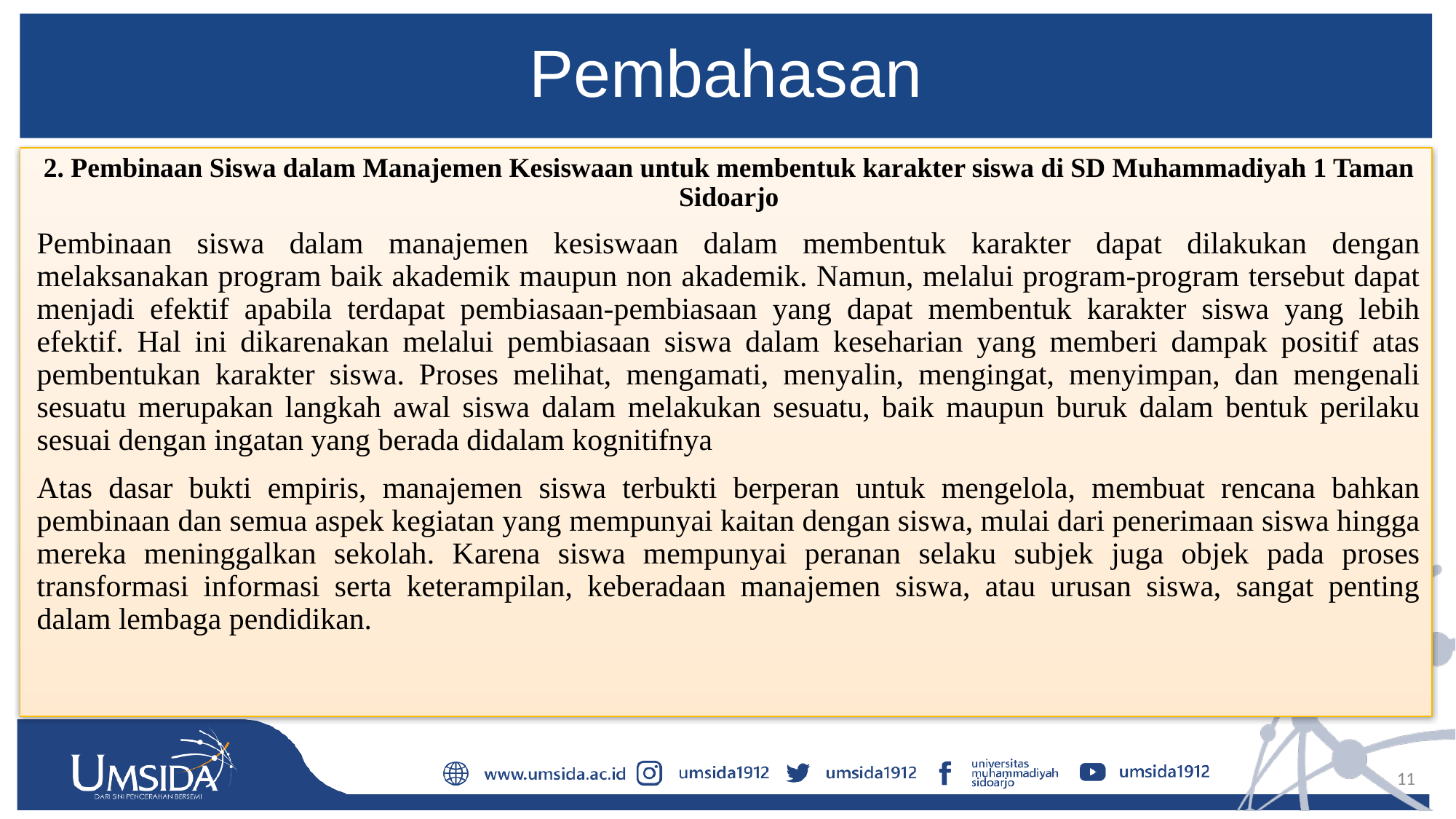

# Pembahasan
2. Pembinaan Siswa dalam Manajemen Kesiswaan untuk membentuk karakter siswa di SD Muhammadiyah 1 Taman Sidoarjo
Pembinaan siswa dalam manajemen kesiswaan dalam membentuk karakter dapat dilakukan dengan melaksanakan program baik akademik maupun non akademik. Namun, melalui program-program tersebut dapat menjadi efektif apabila terdapat pembiasaan-pembiasaan yang dapat membentuk karakter siswa yang lebih efektif. Hal ini dikarenakan melalui pembiasaan siswa dalam keseharian yang memberi dampak positif atas pembentukan karakter siswa. Proses melihat, mengamati, menyalin, mengingat, menyimpan, dan mengenali sesuatu merupakan langkah awal siswa dalam melakukan sesuatu, baik maupun buruk dalam bentuk perilaku sesuai dengan ingatan yang berada didalam kognitifnya
Atas dasar bukti empiris, manajemen siswa terbukti berperan untuk mengelola, membuat rencana bahkan pembinaan dan semua aspek kegiatan yang mempunyai kaitan dengan siswa, mulai dari penerimaan siswa hingga mereka meninggalkan sekolah. Karena siswa mempunyai peranan selaku subjek juga objek pada proses transformasi informasi serta keterampilan, keberadaan manajemen siswa, atau urusan siswa, sangat penting dalam lembaga pendidikan.